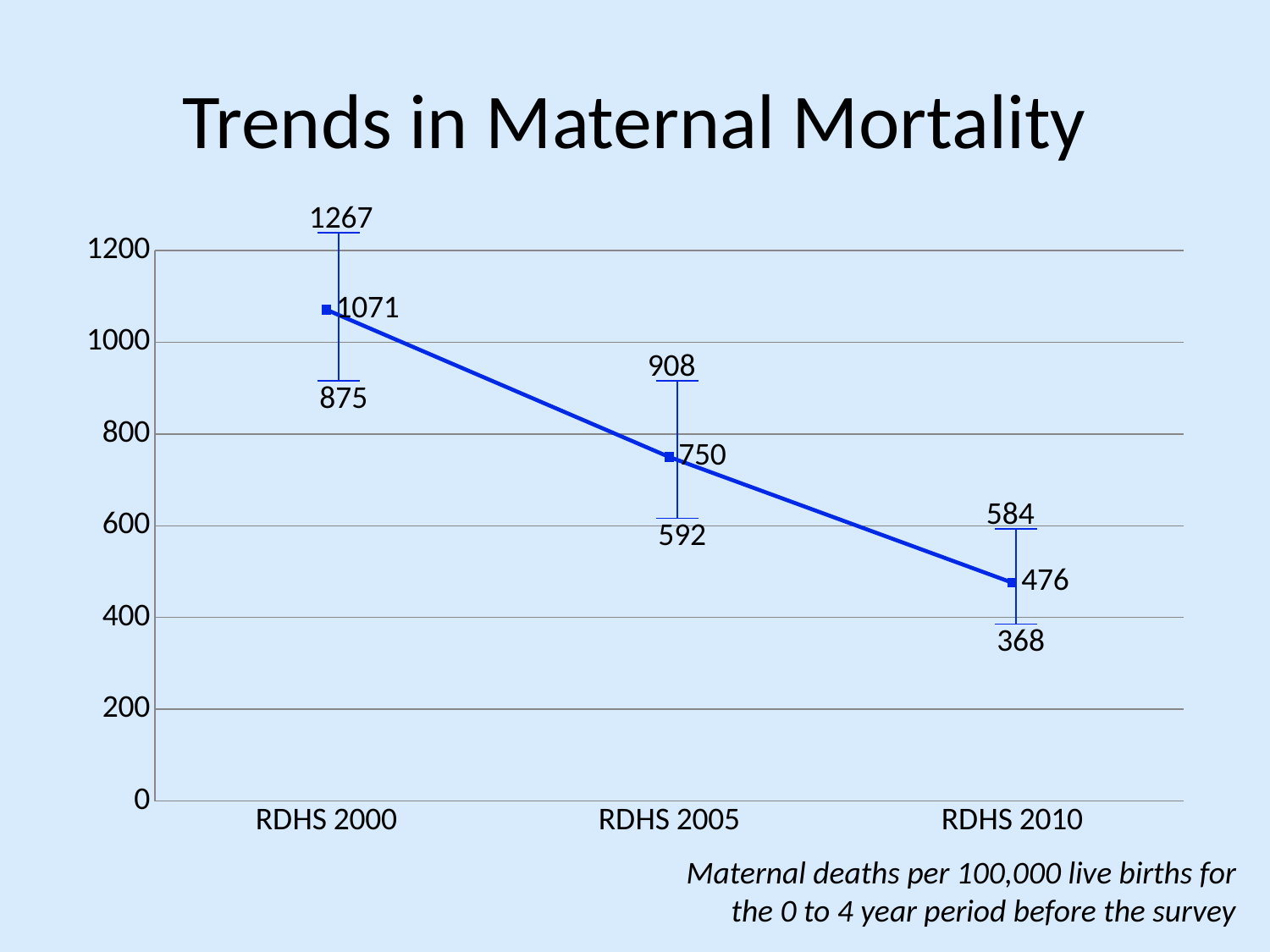

# Trends in Maternal Mortality
1267

### Chart

| Category | Series 1 |
|---|---|
| RDHS 2000 | 1071.0 |
| RDHS 2005 | 750.0 |
| RDHS 2010 | 476.0 |
908
875
584
592
368
Maternal deaths per 100,000 live births for the 0 to 4 year period before the survey